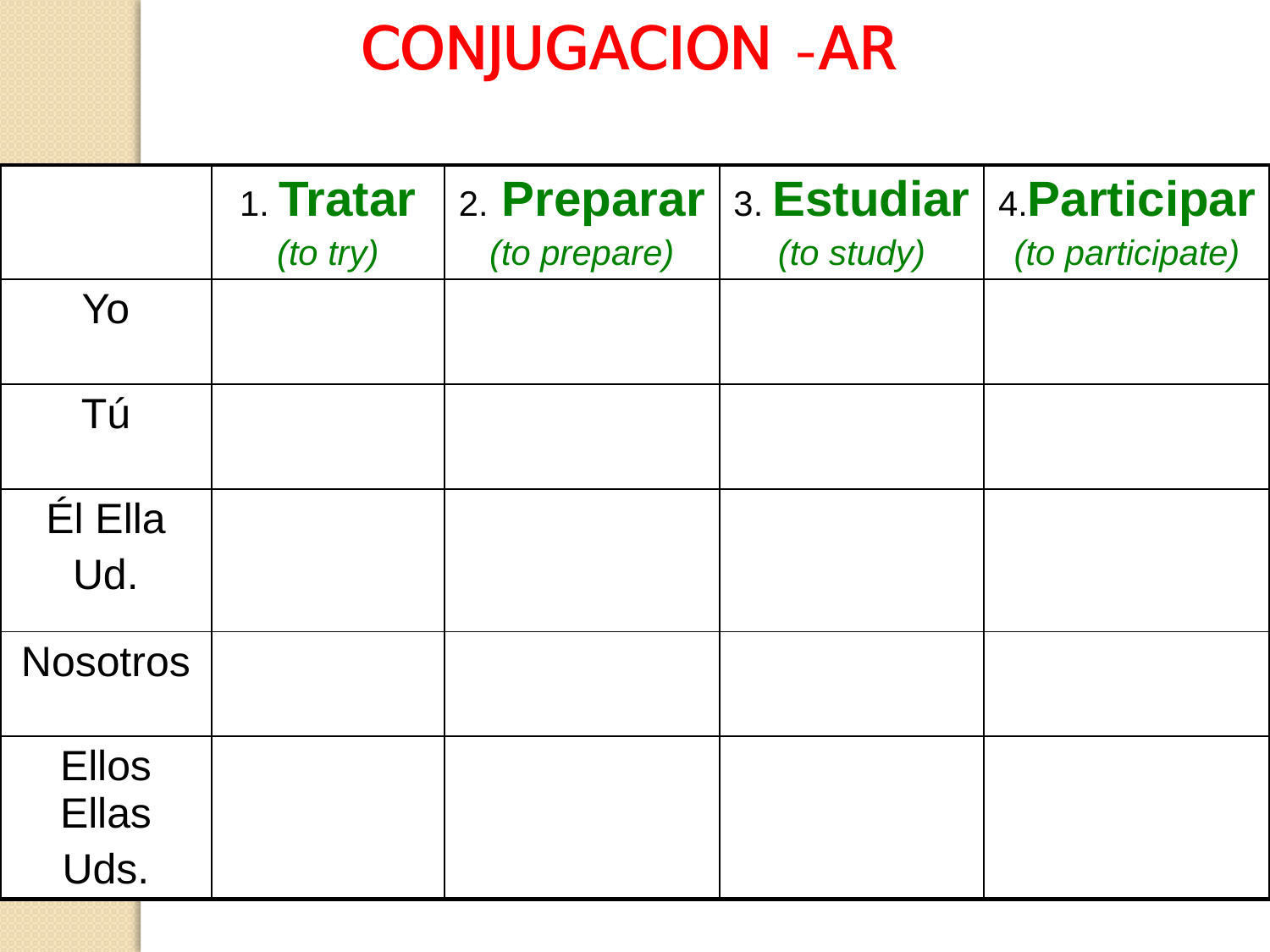

CONJUGACION -AR
|  | 1. Tratar (to try) | 2. Preparar (to prepare) | 3. Estudiar (to study) | 4.Participar (to participate) |
| --- | --- | --- | --- | --- |
| Yo |  |  |  |  |
| Tú |  |  |  |  |
| Él Ella Ud. |  |  |  |  |
| Nosotros |  |  |  |  |
| Ellos Ellas Uds. |  |  |  |  |